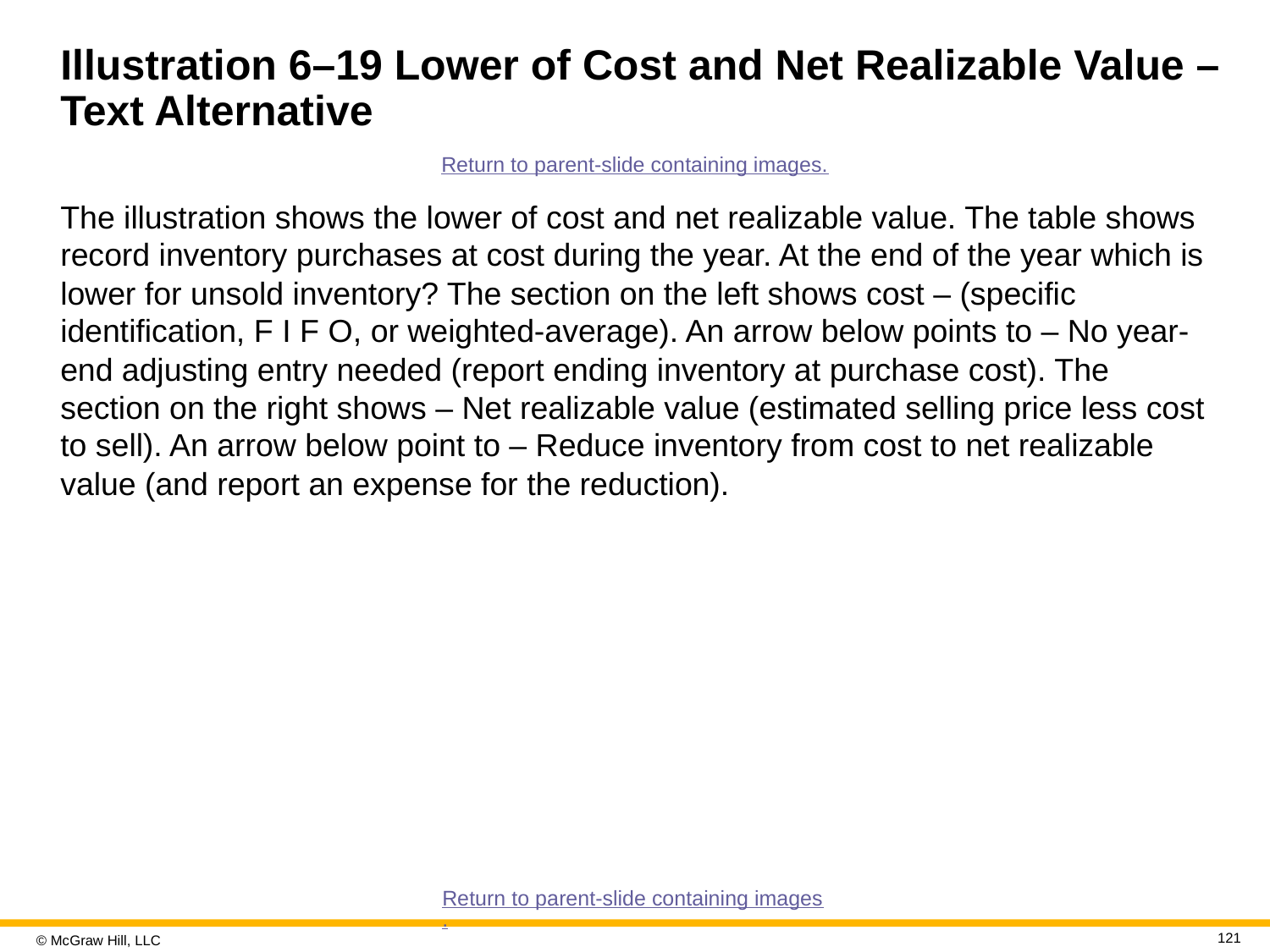

# Illustration 6–19 Lower of Cost and Net Realizable Value – Text Alternative
Return to parent-slide containing images.
The illustration shows the lower of cost and net realizable value. The table shows record inventory purchases at cost during the year. At the end of the year which is lower for unsold inventory? The section on the left shows cost – (specific identification, F I F O, or weighted-average). An arrow below points to – No year-end adjusting entry needed (report ending inventory at purchase cost). The section on the right shows – Net realizable value (estimated selling price less cost to sell). An arrow below point to – Reduce inventory from cost to net realizable value (and report an expense for the reduction).
Return to parent-slide containing images.
121